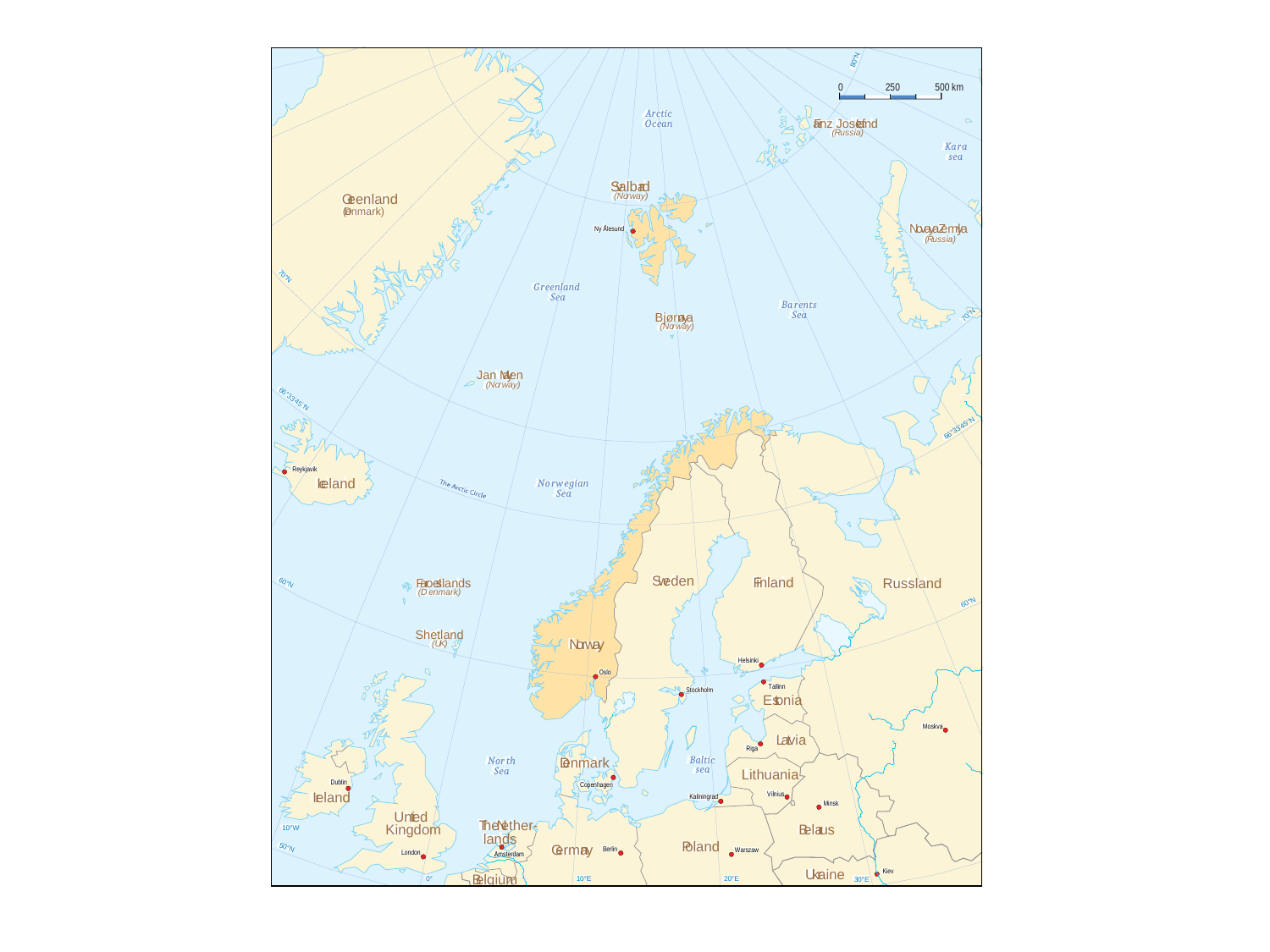

80°N

0
     250               500 km

Ar
ctic

F
r
anz Josef
L
and

O
c
ean

(
R
ussia)

K
a
r
a

sea

S
v
alba
r
d

G
r
eenland
(No
r
w
ay)

(
D
enmark)

N
o
v
a
y
a
Z
eml
y
a

Ny Ålesund

(
R
ussia)

70°N

G
r
eenland

Sea

Ba
r
ents

Sea

Bjørn
ø
y
a
70°N

(No
r
w
ay)

Jan M
a
y
en

(No
r
w
ay)

66°33’45’’N

66°33’45’’N

Reykjavik

I
c
eland
No
r
w
egian

Sea

S
w
eden
F
inland
Russland

F
a
r
oe
I
slands

60°N

(
D
enmark)

60°N

Shetland

N
o
r
w
a
y

(U
K
)

Helsinki

Oslo

T
allinn

Stockholm

Es
t
onia

Moskva

L
a
t
via

Riga

Baltic
Nor
t
h
D
enmark

sea
Sea
Lithuania

Dublin

Copenhagen

I
r
eland
V
ilnius

Kaliningrad

Minsk

Uni
t
ed

T
he
N
ether-

Kingdom
B
ela
r
us

10°W

  lands

P
oland
G
erma
n
y

50°N

Berlin

W
arszaw

London

Amsterdam
Amsterdam
Amsterdam

U
k
r
aine
Kiev

B
elgium

0°

10°E
20°E

30°E